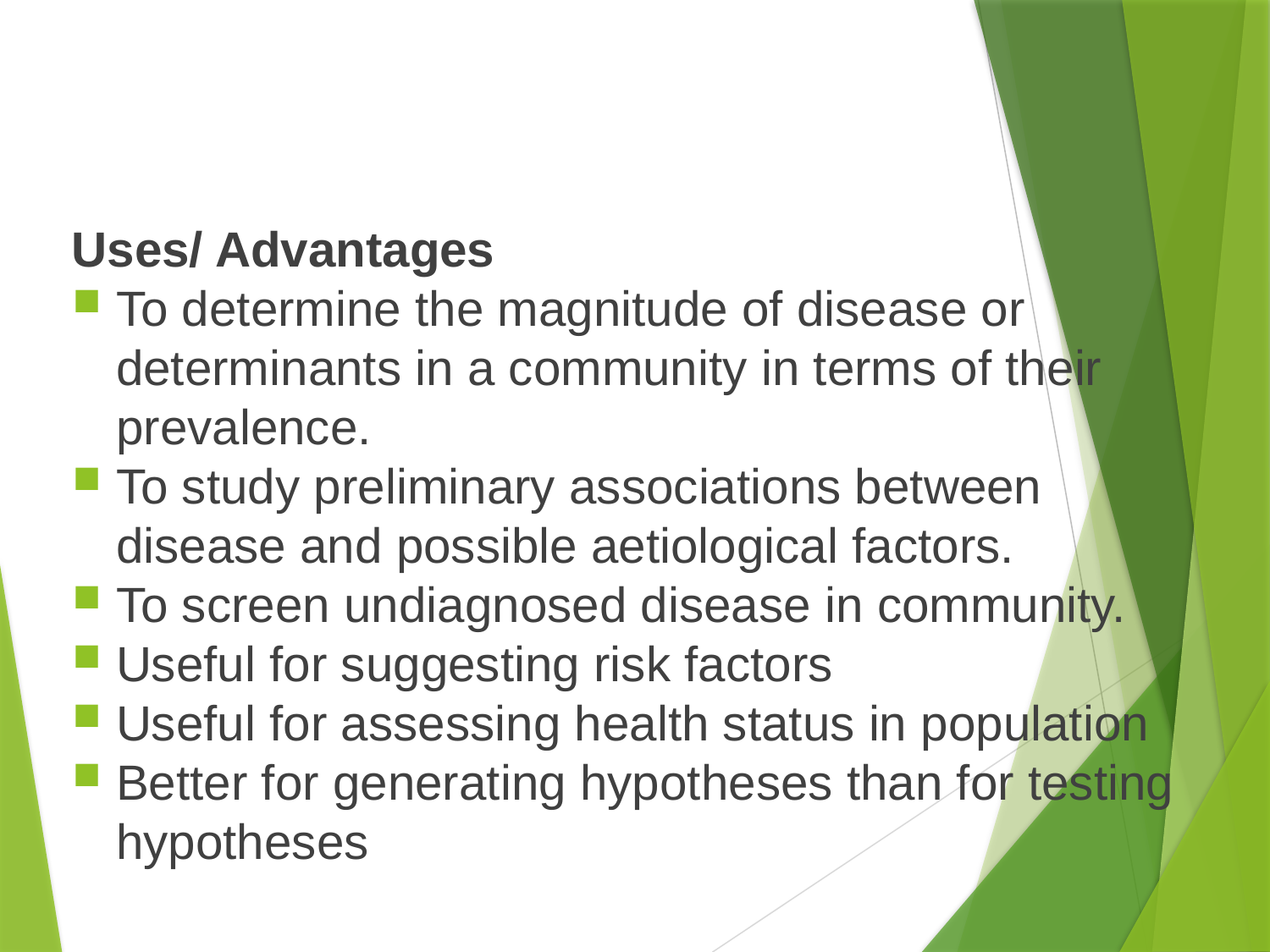

#
Uses/ Advantages
To determine the magnitude of disease or determinants in a community in terms of their prevalence.
To study preliminary associations between disease and possible aetiological factors.
To screen undiagnosed disease in community.
Useful for suggesting risk factors
Useful for assessing health status in population
Better for generating hypotheses than for testing hypotheses